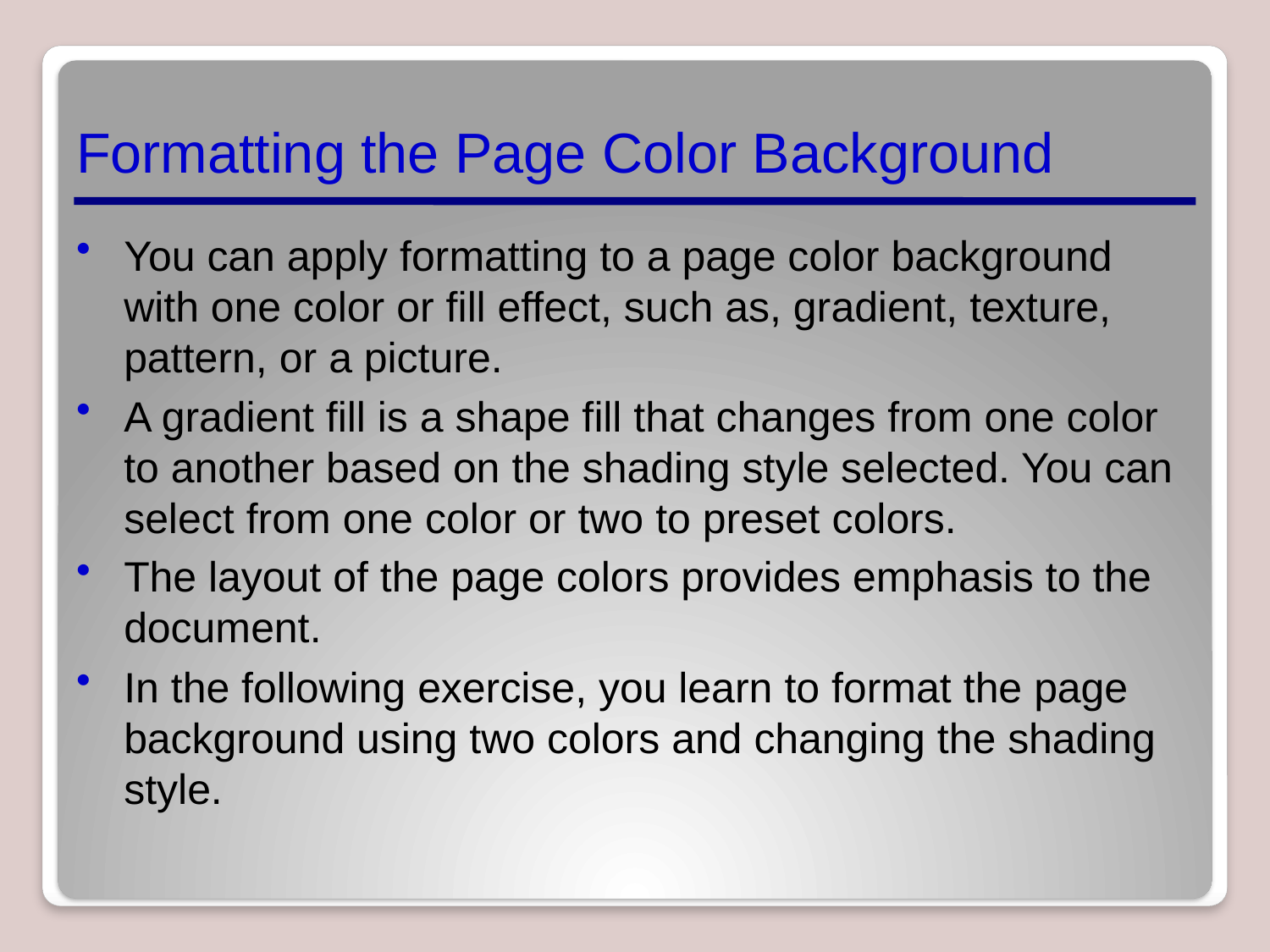

# Formatting the Page Color Background
You can apply formatting to a page color background with one color or fill effect, such as, gradient, texture, pattern, or a picture.
A gradient fill is a shape fill that changes from one color to another based on the shading style selected. You can select from one color or two to preset colors.
The layout of the page colors provides emphasis to the document.
In the following exercise, you learn to format the page background using two colors and changing the shading style.